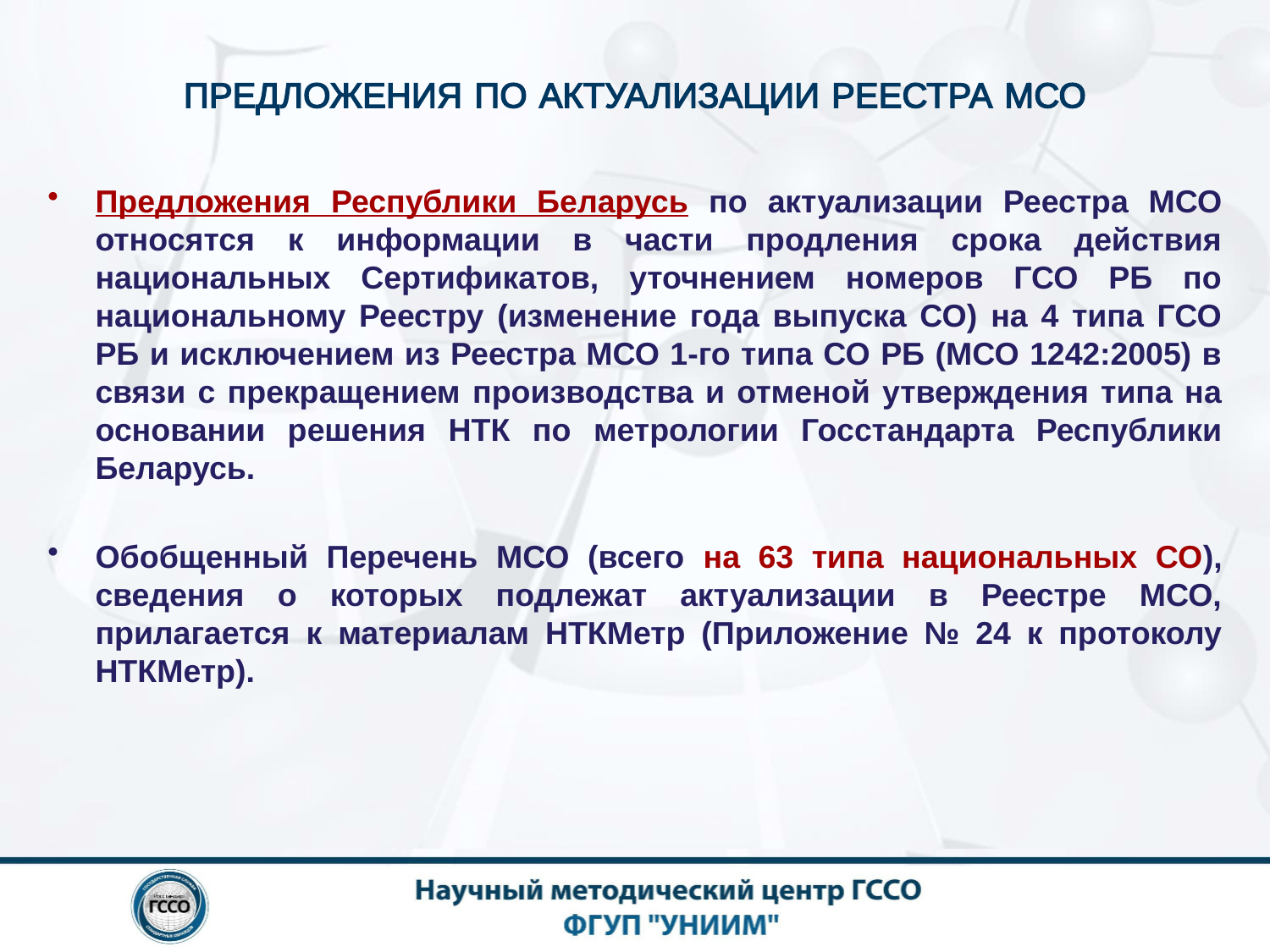

# ПРЕДЛОЖЕНИЯ ПО АКТУАЛИЗАЦИИ РЕЕСТРА МСО

Предложения Республики Беларусь по актуализации Реестра МСО относятся к информации в части продления срока действия национальных Сертификатов, уточнением номеров ГСО РБ по национальному Реестру (изменение года выпуска СО) на 4 типа ГСО РБ и исключением из Реестра МСО 1-го типа СО РБ (МСО 1242:2005) в связи с прекращением производства и отменой утверждения типа на основании решения НТК по метрологии Госстандарта Республики Беларусь.

Обобщенный Перечень МСО (всего на 63 типа национальных СО), сведения о которых подлежат актуализации в Реестре МСО, прилагается к материалам НТКМетр (Приложение № 24 к протоколу НТКМетр).